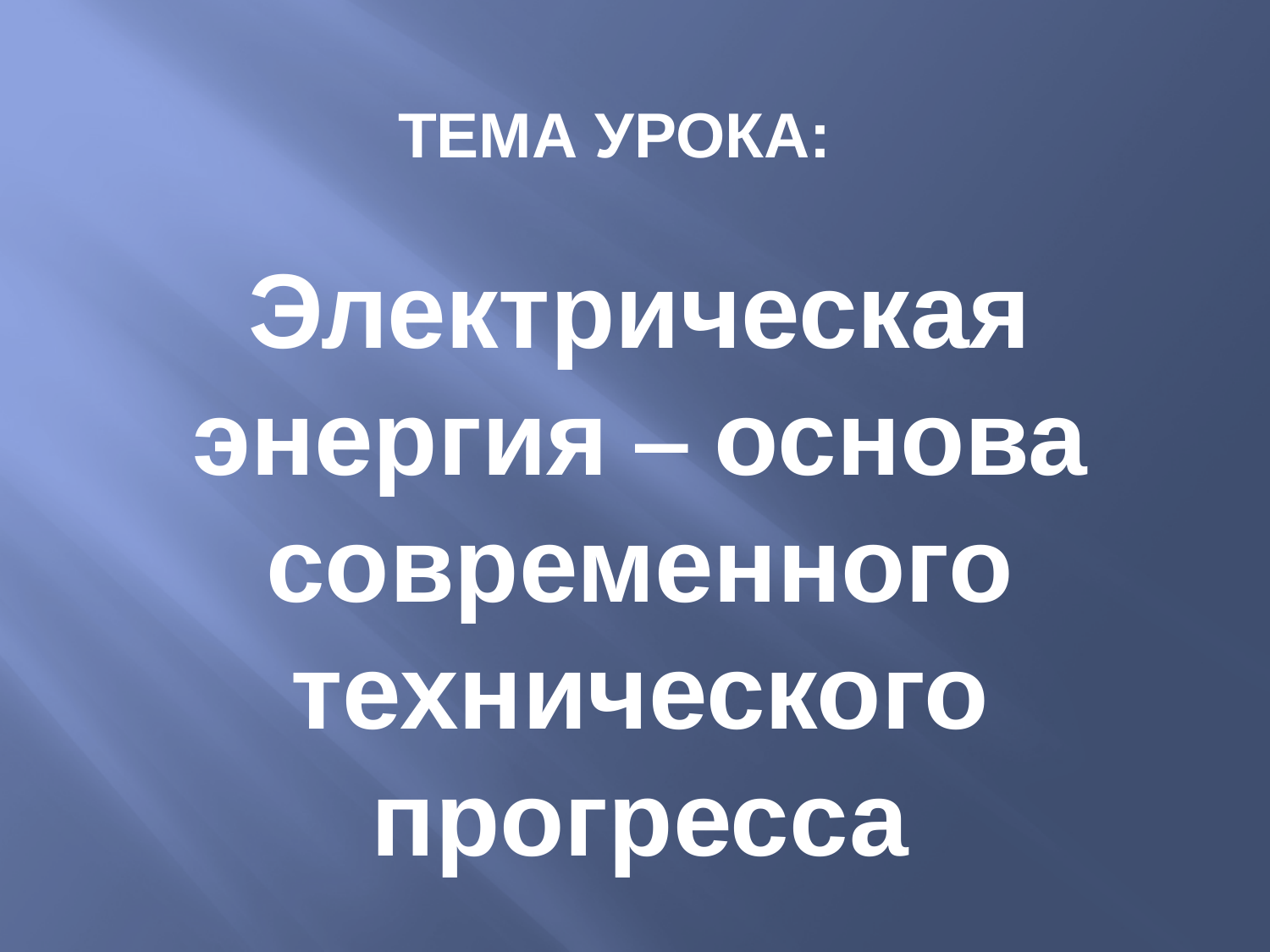

# Тема урока:
Электрическая энергия – основа современного технического прогресса